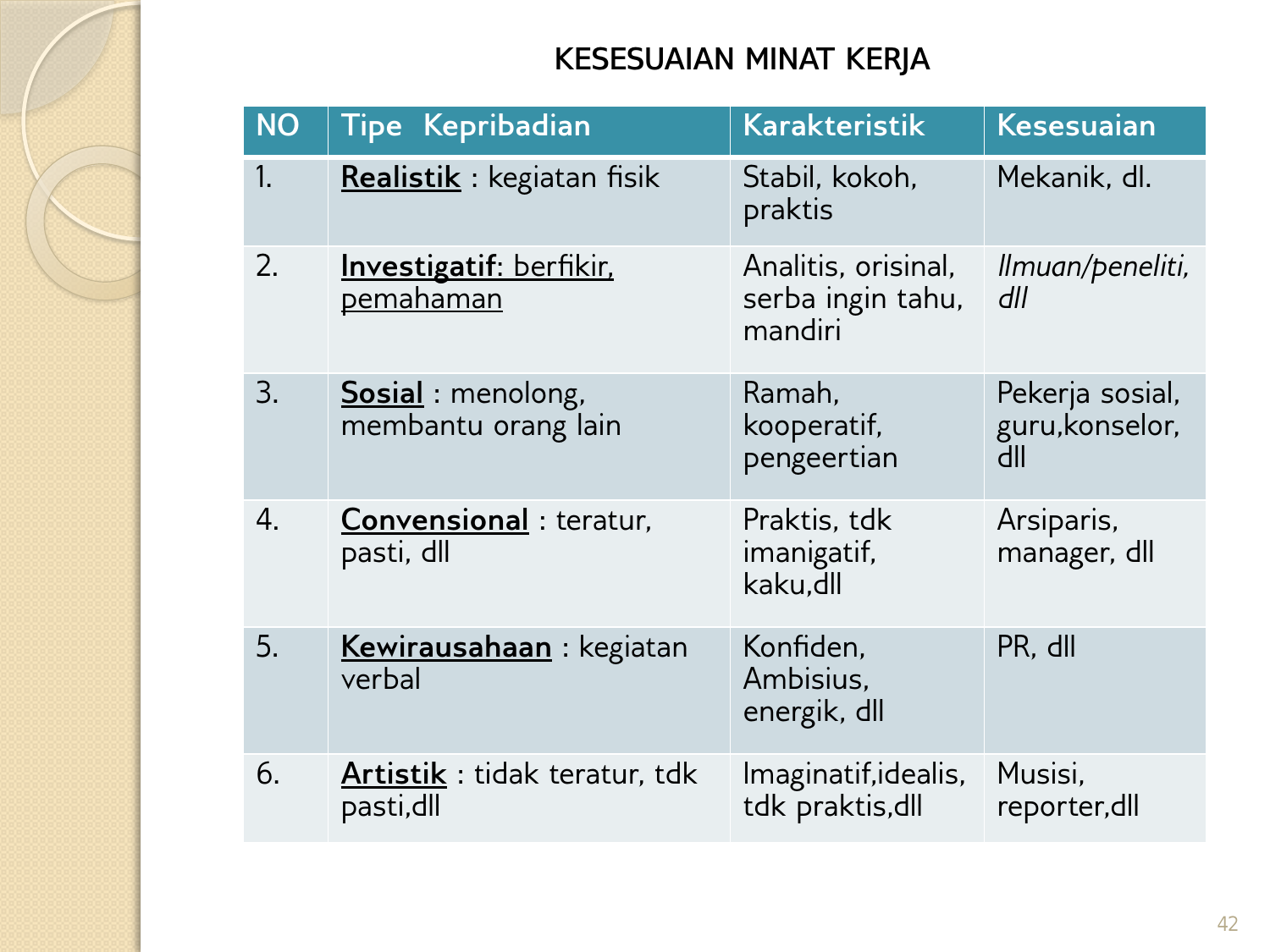

KESESUAIAN MINAT KERJA
| NO | Tipe Kepribadian | Karakteristik | Kesesuaian |
| --- | --- | --- | --- |
| 1. | Realistik : kegiatan fisik | Stabil, kokoh, praktis | Mekanik, dl. |
| 2. | Investigatif: berfikir, pemahaman | Analitis, orisinal, serba ingin tahu, mandiri | Ilmuan/peneliti, dll |
| 3. | Sosial : menolong, membantu orang lain | Ramah, kooperatif, pengeertian | Pekerja sosial, guru,konselor, dll |
| 4. | Convensional : teratur, pasti, dll | Praktis, tdk imanigatif, kaku,dll | Arsiparis, manager, dll |
| 5. | Kewirausahaan : kegiatan verbal | Konfiden, Ambisius, energik, dll | PR, dll |
| 6. | Artistik : tidak teratur, tdk pasti,dll | Imaginatif,idealis, tdk praktis,dll | Musisi, reporter,dll |
42